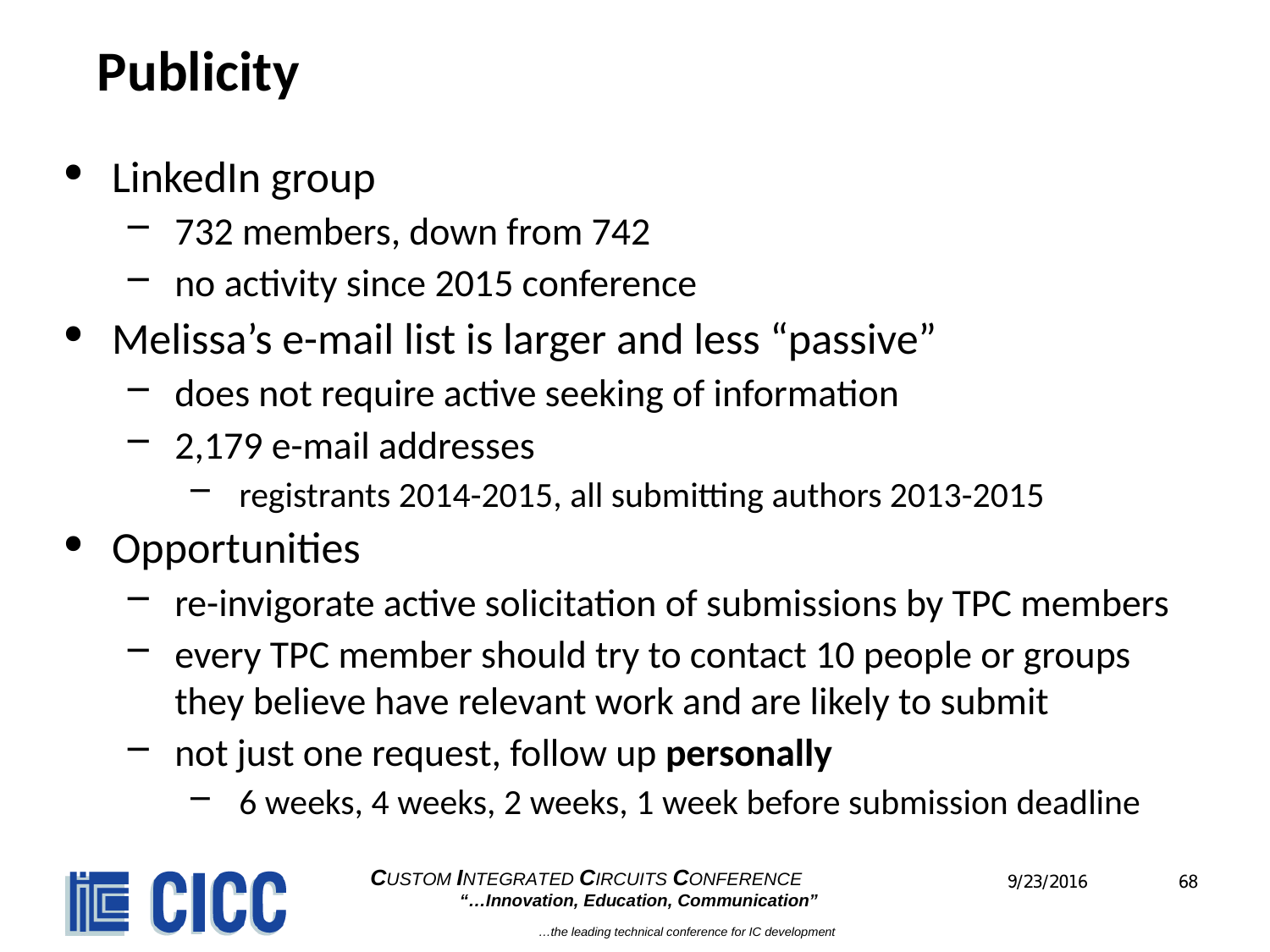

# Publicity
LinkedIn group
732 members, down from 742
no activity since 2015 conference
Melissa’s e-mail list is larger and less “passive”
does not require active seeking of information
2,179 e-mail addresses
registrants 2014-2015, all submitting authors 2013-2015
Opportunities
re-invigorate active solicitation of submissions by TPC members
every TPC member should try to contact 10 people or groups they believe have relevant work and are likely to submit
not just one request, follow up personally
6 weeks, 4 weeks, 2 weeks, 1 week before submission deadline